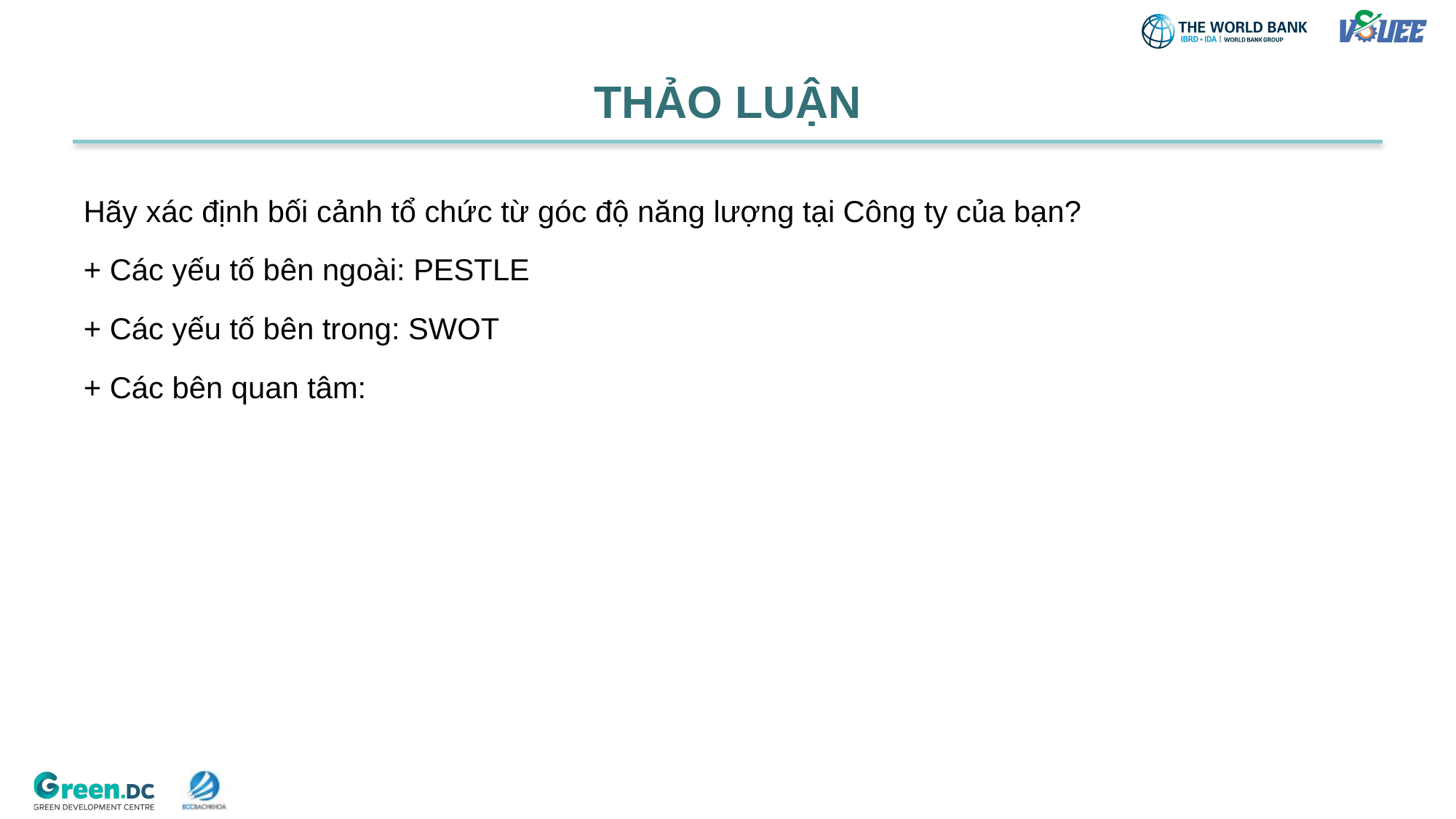

THẢO LUẬN
Hãy xác định bối cảnh tổ chức từ góc độ năng lượng tại Công ty của bạn?
+ Các yếu tố bên ngoài: PESTLE
+ Các yếu tố bên trong: SWOT
+ Các bên quan tâm: